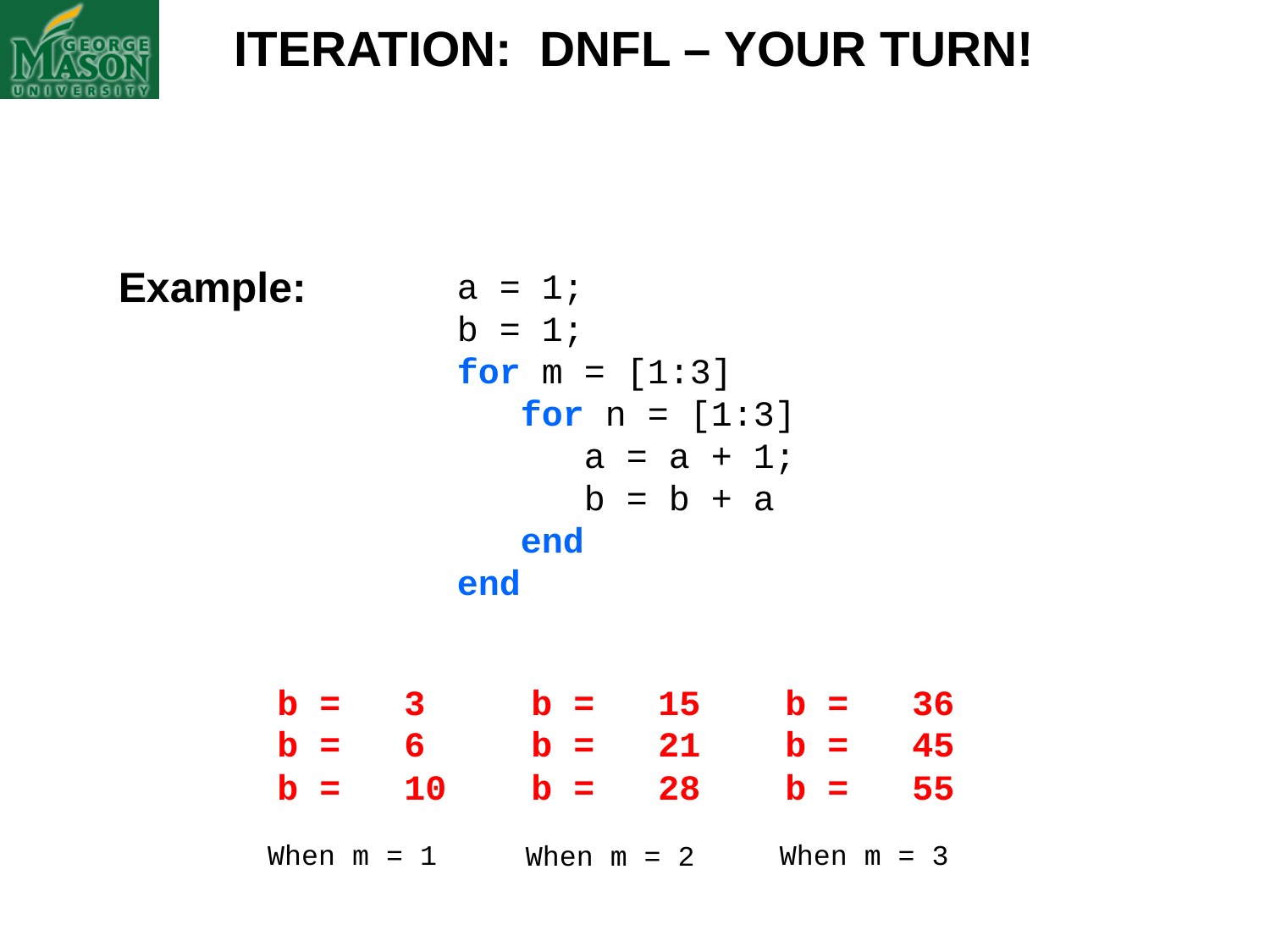

ITERATION:  DNFL – YOUR TURN!
Example:
		  a = 1;
		  b = 1;
		  for m = [1:3]
		     for n = [1:3]
	              a = a + 1;
			  b = b + a
		     end
		  end
b =   3	b =   15	b =   36
b =   6	b =   21	b =   45
b =   10	b =   28	b =   55
When m = 1
When m = 3
When m = 2